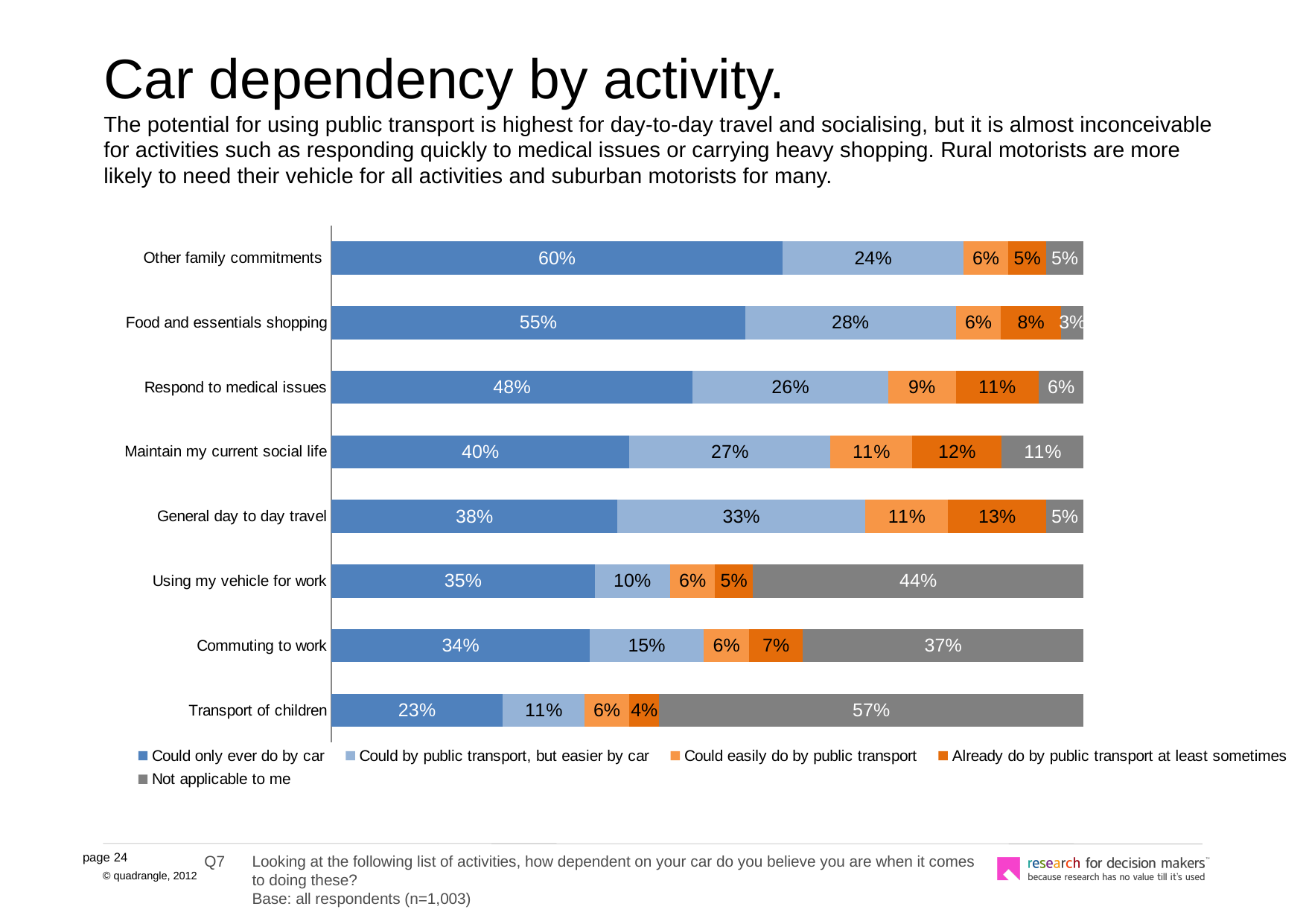

# Car dependency by activity. The potential for using public transport is highest for day-to-day travel and socialising, but it is almost inconceivable for activities such as responding quickly to medical issues or carrying heavy shopping. Rural motorists are more likely to need their vehicle for all activities and suburban motorists for many.

### Chart

| Category | Could only ever do by car | Could by public transport, but easier by car | Could easily do by public transport | Already do by public transport at least sometimes | Not applicable to me |
|---|---|---|---|---|---|
| Other family commitments  | 0.6000000000000006 | 0.2400000000000002 | 0.06000000000000003 | 0.05 | 0.05 |
| Food and essentials shopping | 0.55 | 0.2800000000000001 | 0.06000000000000003 | 0.08000000000000004 | 0.030000000000000002 |
| Respond to medical issues | 0.4800000000000003 | 0.26 | 0.09000000000000002 | 0.11 | 0.06000000000000003 |
| Maintain my current social life | 0.4 | 0.27 | 0.11 | 0.12000000000000002 | 0.11 |
| General day to day travel | 0.38000000000000156 | 0.33000000000000185 | 0.11 | 0.13 | 0.05 |
| Using my vehicle for work | 0.3500000000000003 | 0.1 | 0.06000000000000003 | 0.05 | 0.44 |
| Commuting to work | 0.34 | 0.15000000000000024 | 0.06000000000000003 | 0.07000000000000002 | 0.3700000000000004 |
| Transport of children | 0.23 | 0.11 | 0.06000000000000003 | 0.04000000000000002 | 0.57 |
Q7	Looking at the following list of activities, how dependent on your car do you believe you are when it comes to doing these?
	Base: all respondents (n=1,003)